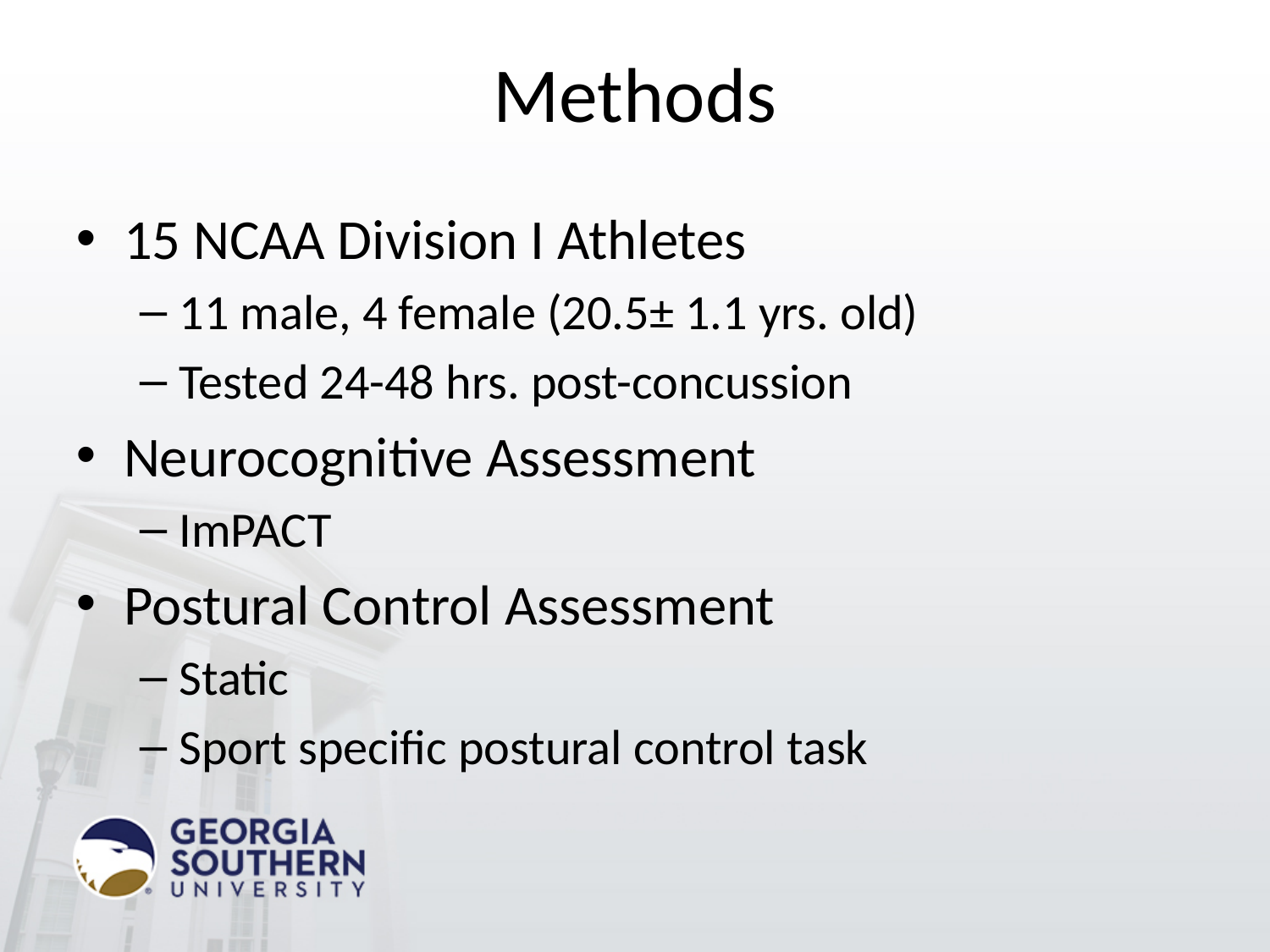

# Methods
15 NCAA Division I Athletes
11 male, 4 female (20.5± 1.1 yrs. old)
Tested 24-48 hrs. post-concussion
Neurocognitive Assessment
ImPACT
Postural Control Assessment
Static
Sport specific postural control task